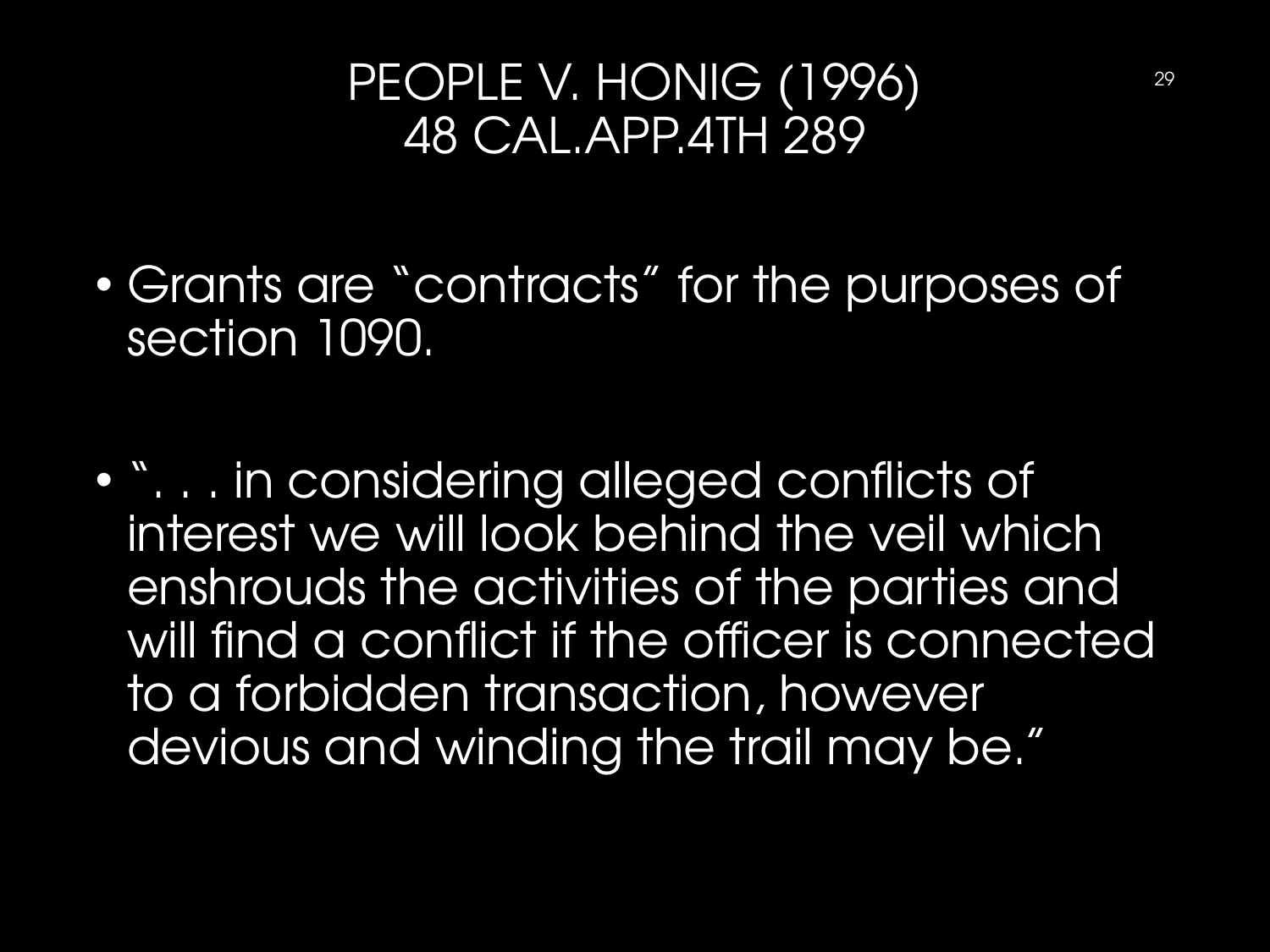

# People v. Honig (1996) 48 Cal.App.4th 289
29
Grants are “contracts” for the purposes of section 1090.

“. . . in considering alleged conflicts of interest we will look behind the veil which enshrouds the activities of the parties and will find a conflict if the officer is connected to a forbidden transaction, however devious and winding the trail may be.”